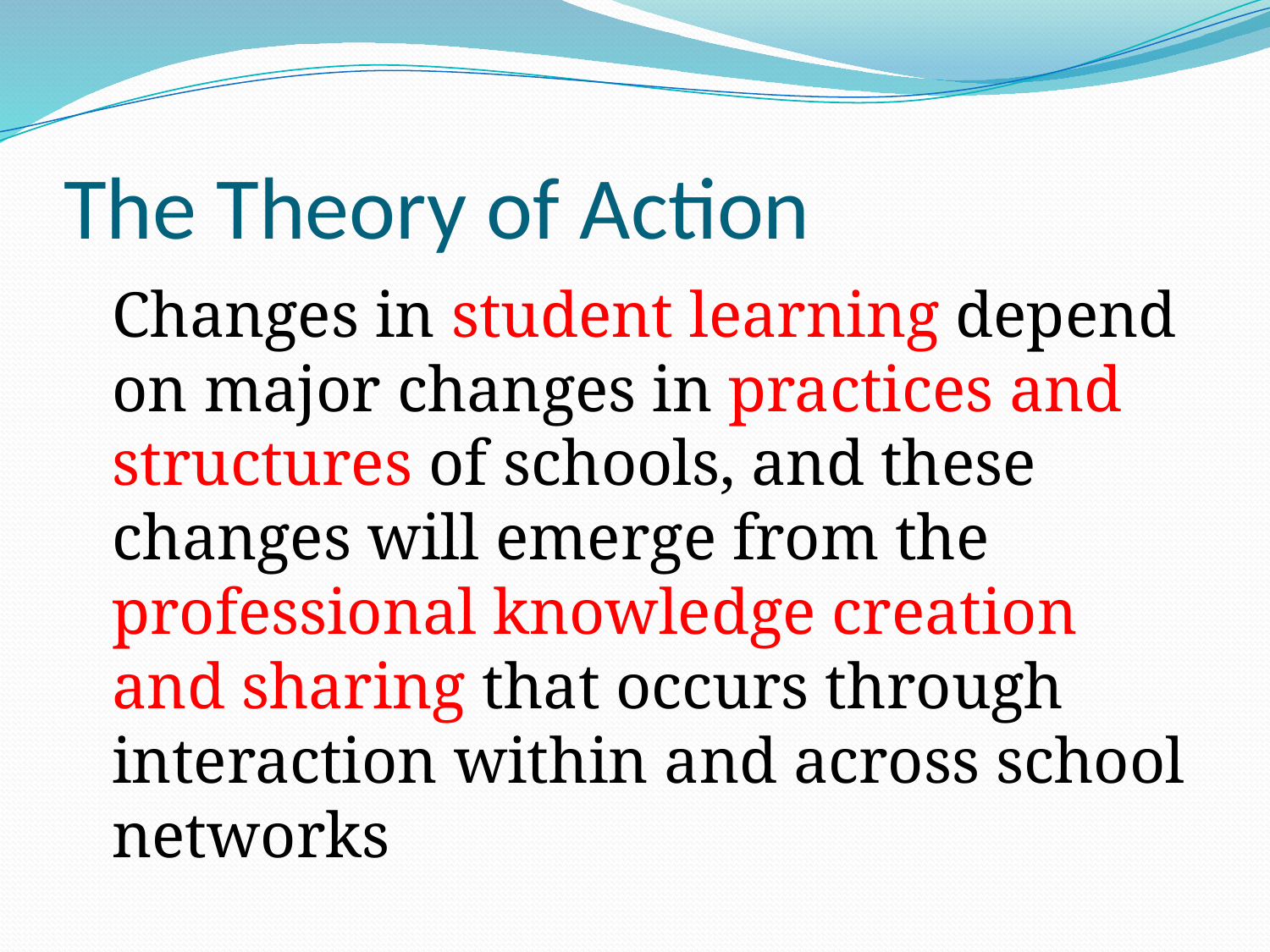

# The Theory of Action
	Changes in student learning depend on major changes in practices and structures of schools, and these changes will emerge from the professional knowledge creation and sharing that occurs through interaction within and across school networks